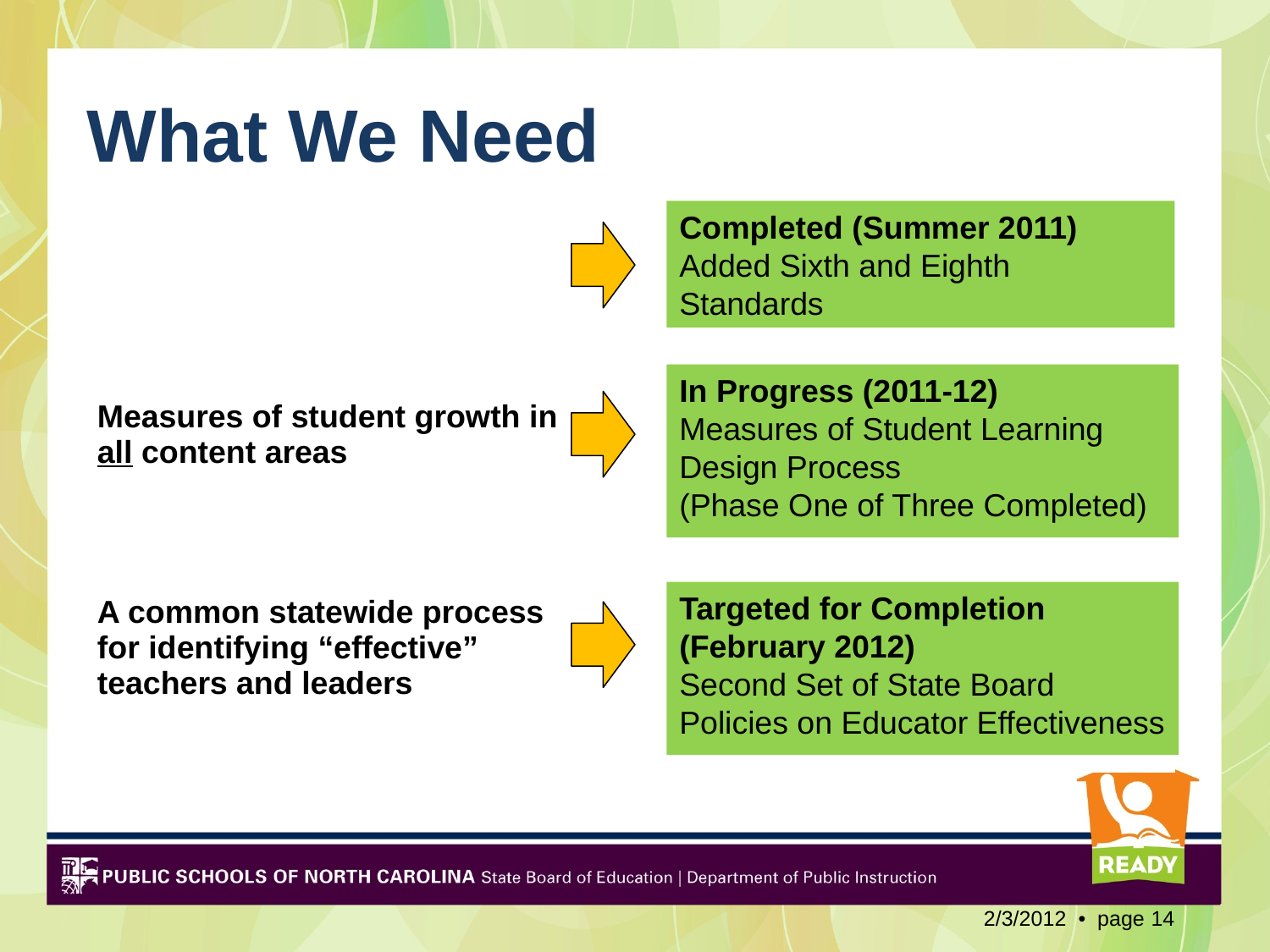

# What We Need
| Required, standard, objective measurement of the effect each teacher has on each student’s learning |  |
| --- | --- |
| Measures of student growth in all content areas |  |
| A common statewide process for identifying “effective” teachers and leaders |  |
Completed (Summer 2011)
Added Sixth and Eighth Standards

In Progress (2011-12)
Measures of Student Learning Design Process
(Phase One of Three Completed)

Targeted for Completion (February 2012)
Second Set of State Board Policies on Educator Effectiveness

2/3/2012  •  page 14